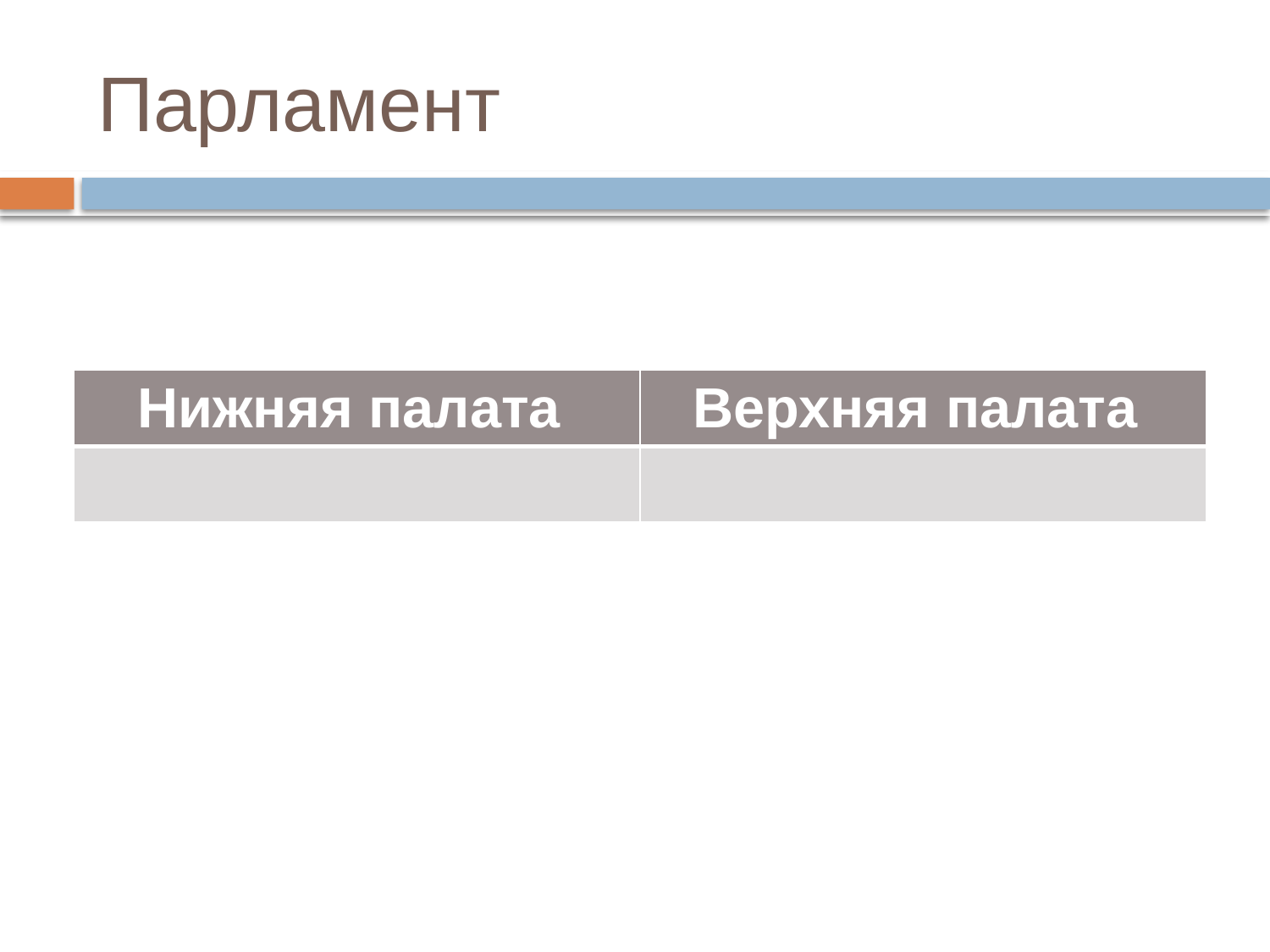

# Парламент
| Нижняя палата | Верхняя палата |
| --- | --- |
|  |  |